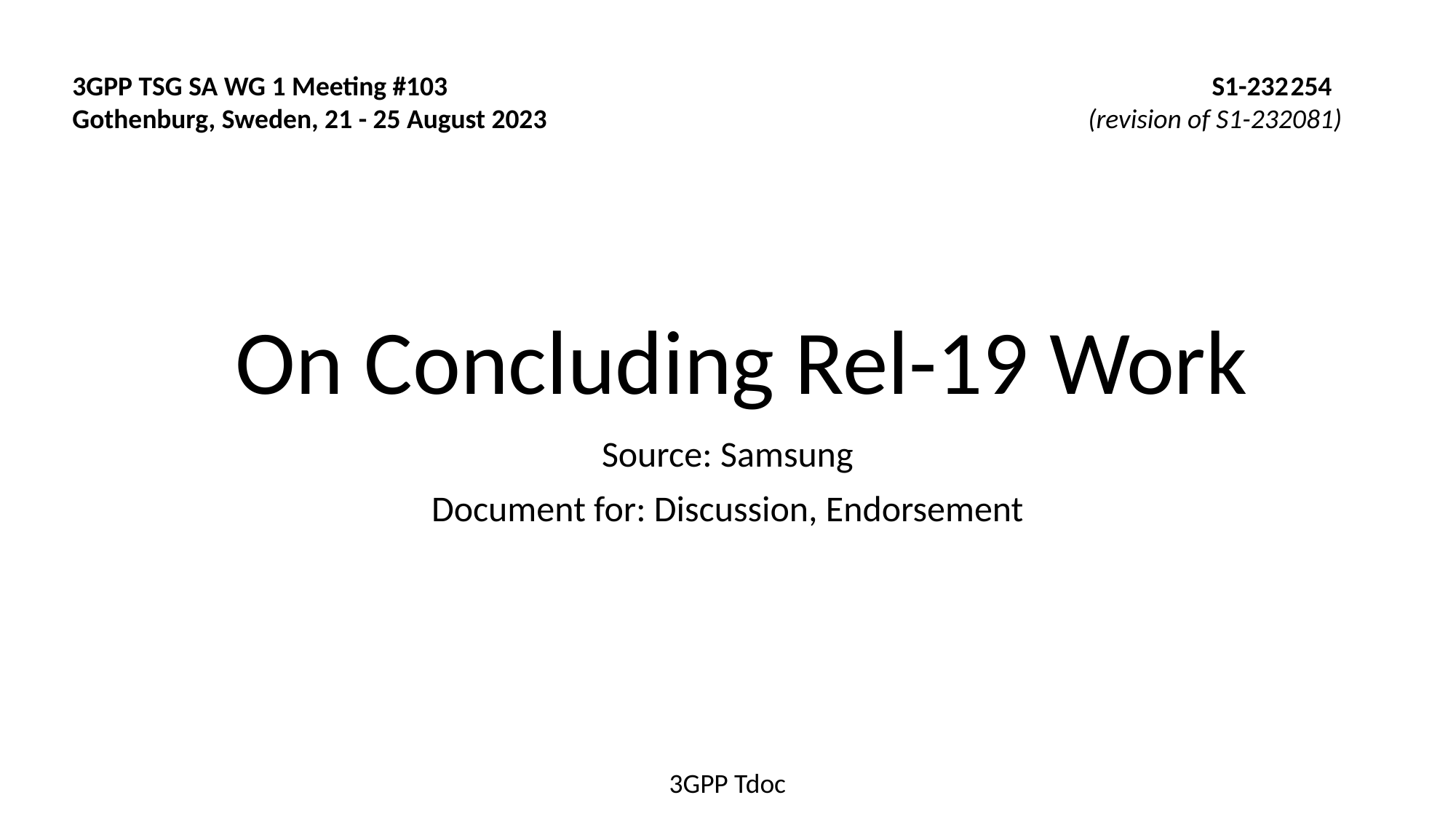

3GPP TSG SA WG 1 Meeting #103 	                                                                                                                  S1-232254
Gothenburg, Sweden, 21 - 25 August 2023	                                                                            (revision of S1-232081)

# On Concluding Rel-19 Work
Source: Samsung
Document for: Discussion, Endorsement
3GPP Tdoc